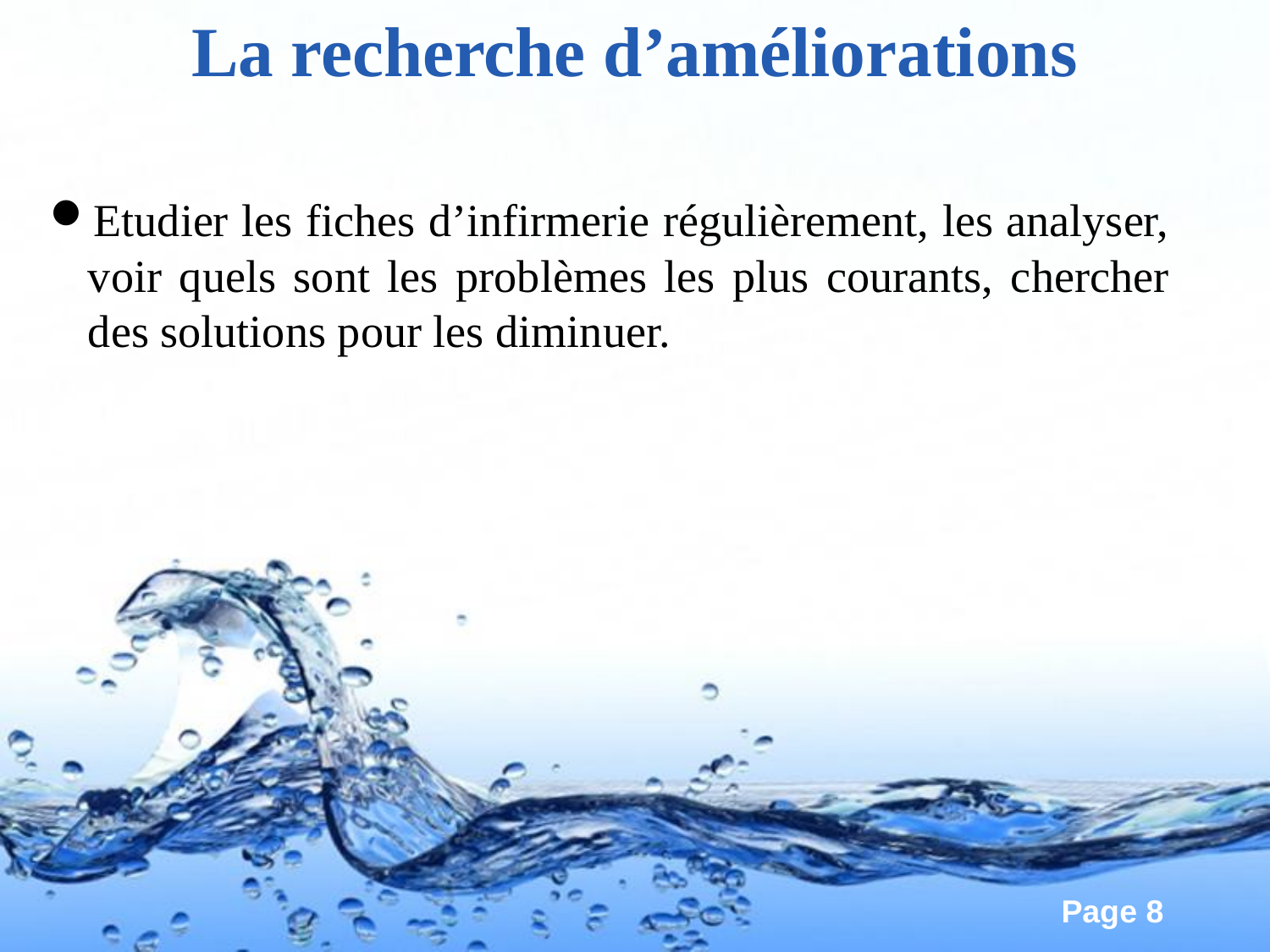

La recherche d’améliorations
Etudier les fiches d’infirmerie régulièrement, les analyser, voir quels sont les problèmes les plus courants, chercher des solutions pour les diminuer.